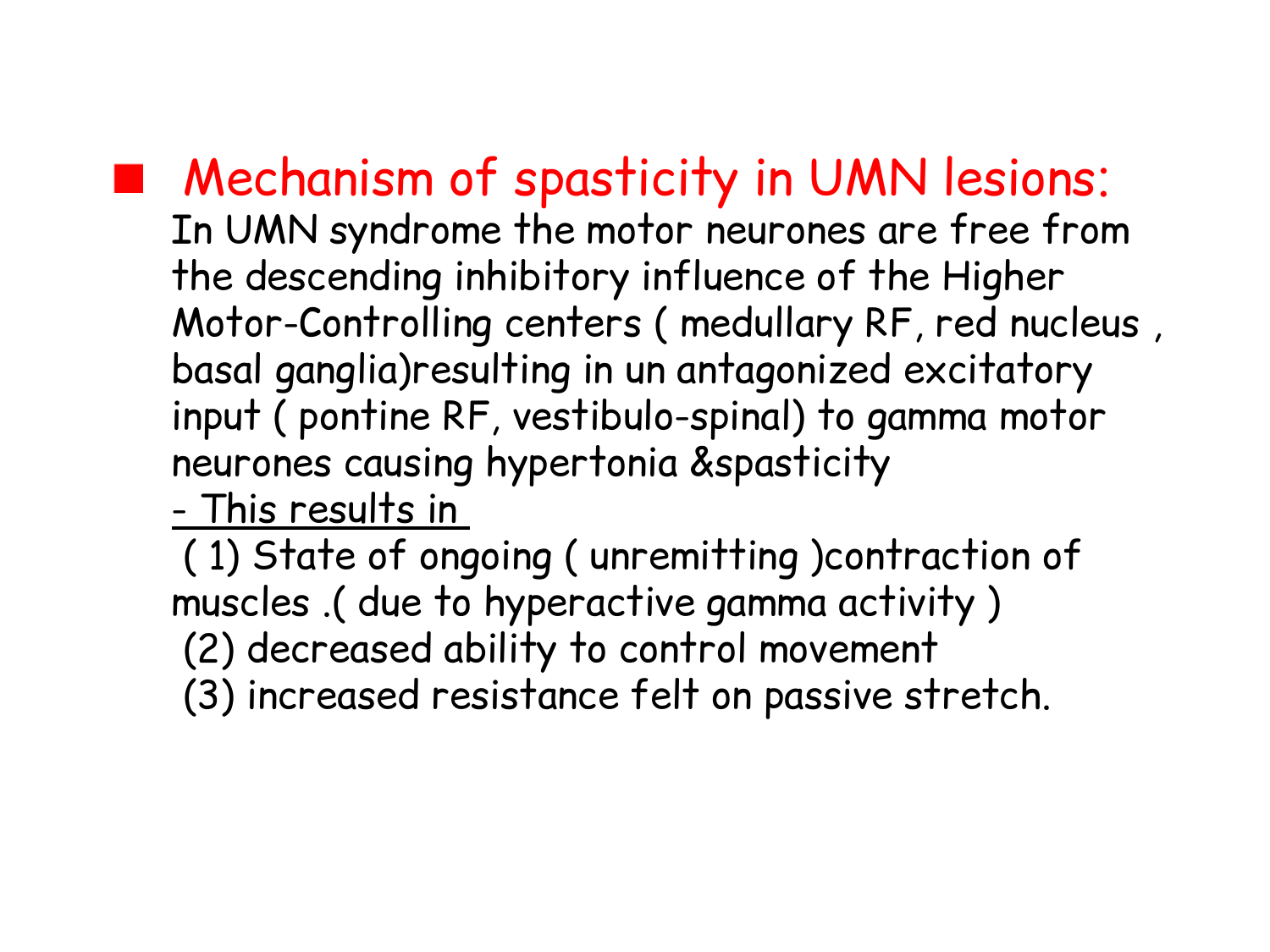

# Mechanism of spasticity in UMN lesions: In UMN syndrome the motor neurones are free from the descending inhibitory influence of the Higher Motor-Controlling centers ( medullary RF, red nucleus , basal ganglia)resulting in un antagonized excitatory input ( pontine RF, vestibulo-spinal) to gamma motor neurones causing hypertonia &spasticity - This results in ( 1) State of ongoing ( unremitting )contraction of muscles .( due to hyperactive gamma activity ) (2) decreased ability to control movement (3) increased resistance felt on passive stretch.